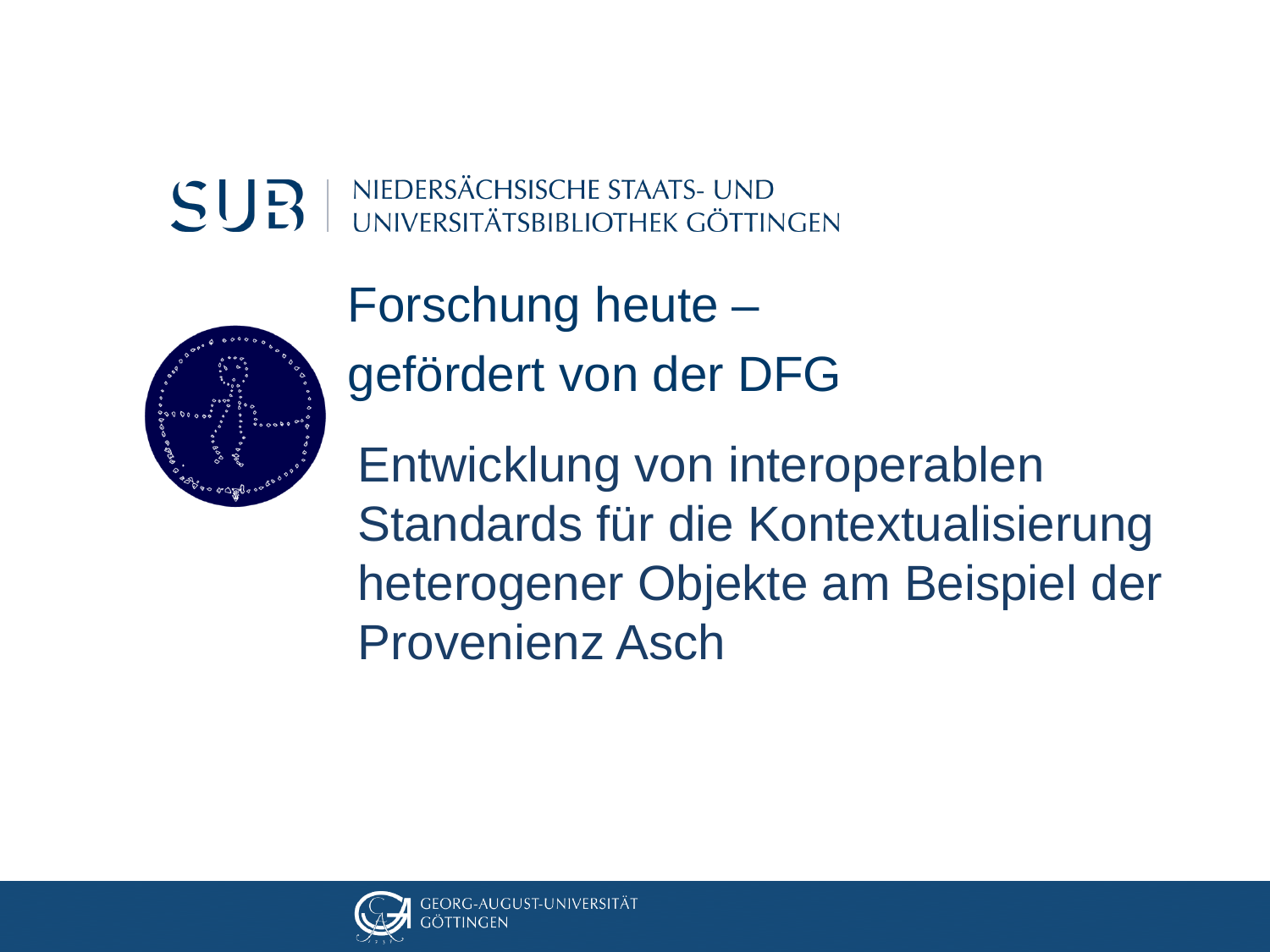

Forschung heute –
gefördert von der DFG
# Entwicklung von interoperablen Standards für die Kontextualisierung heterogener Objekte am Beispiel der Provenienz Asch